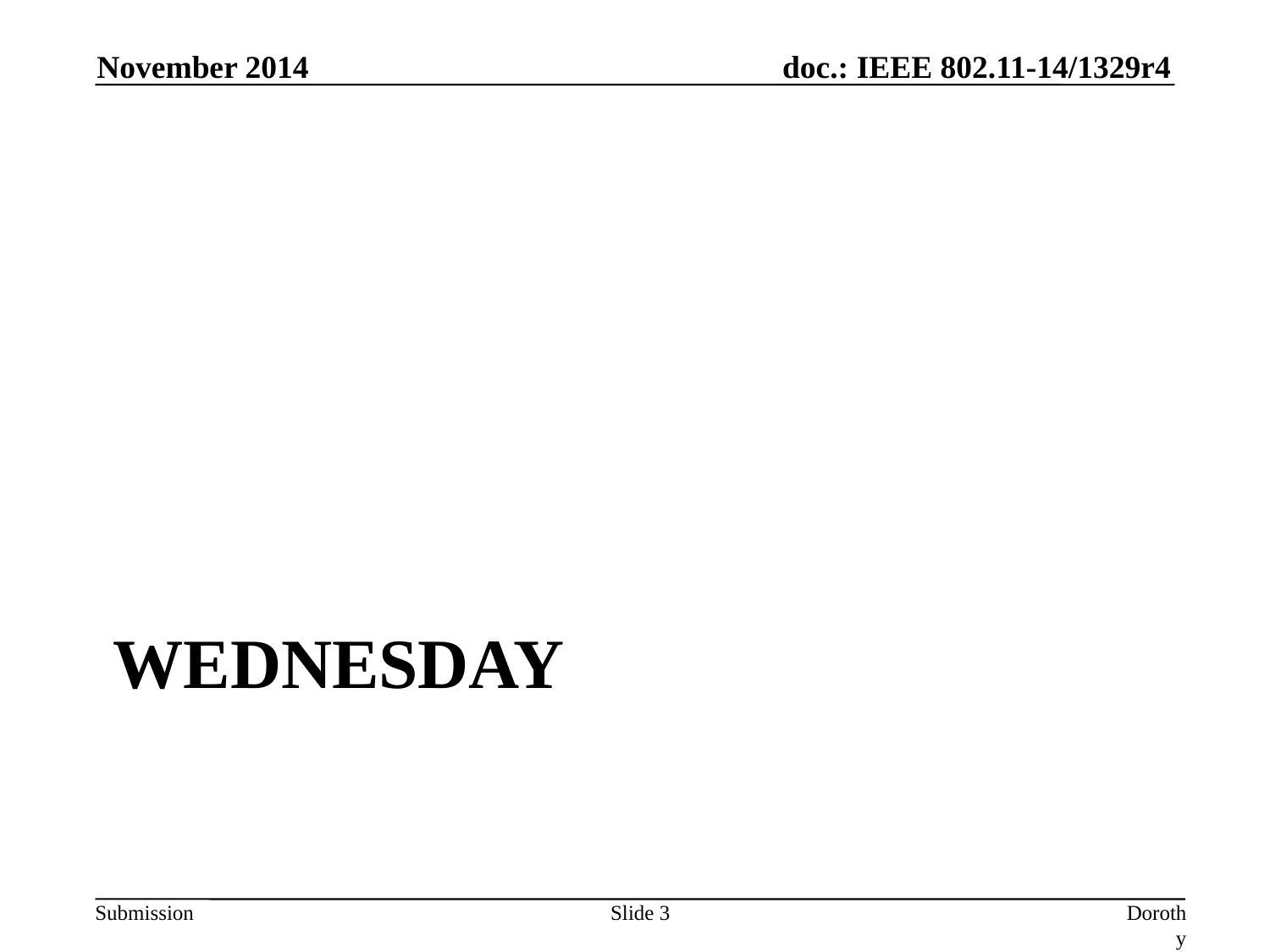

November 2014

# Wednesday
Slide 3
Dorothy Stanley, Aruba Networks